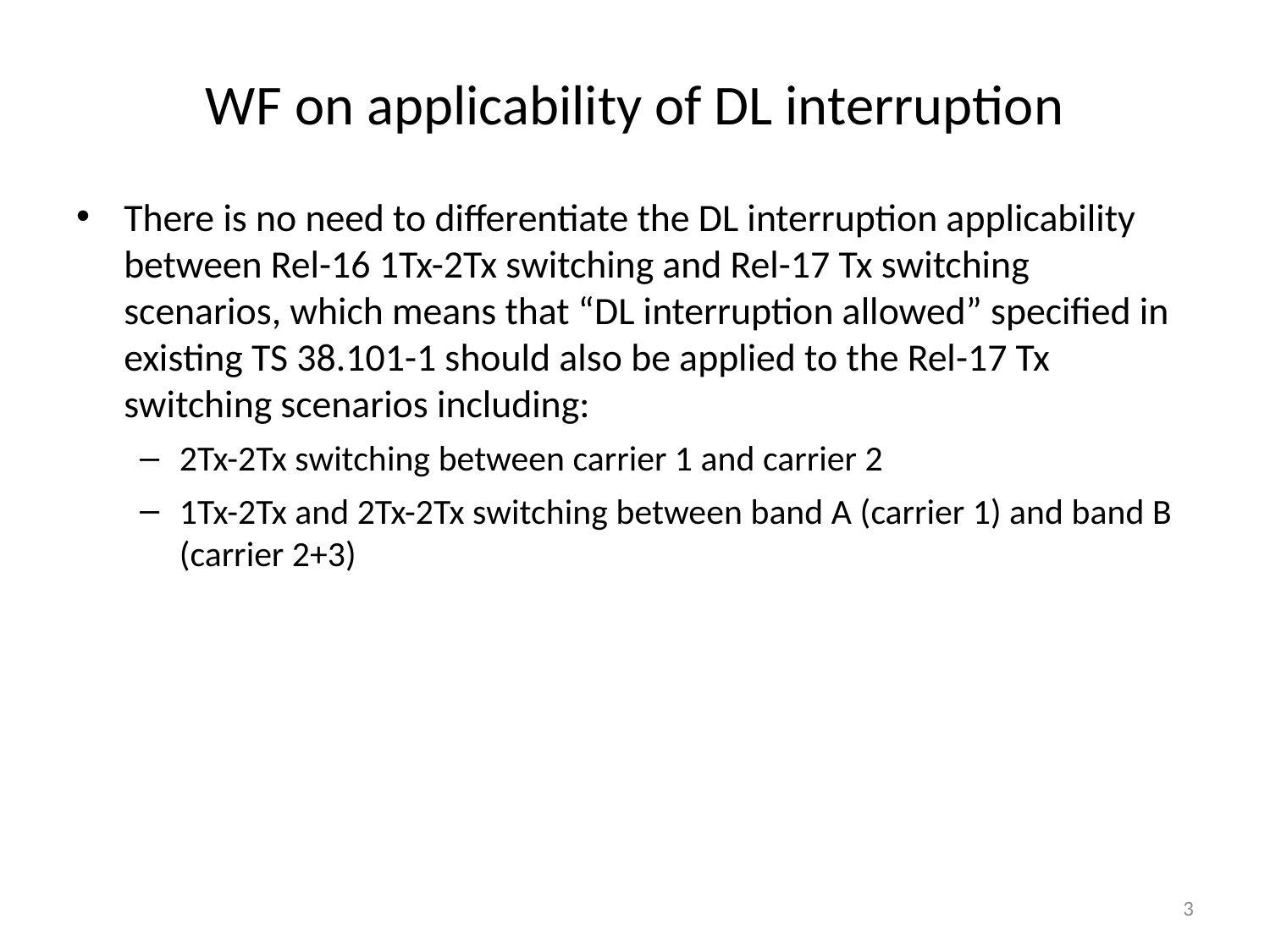

# WF on applicability of DL interruption
There is no need to differentiate the DL interruption applicability between Rel-16 1Tx-2Tx switching and Rel-17 Tx switching scenarios, which means that “DL interruption allowed” specified in existing TS 38.101-1 should also be applied to the Rel-17 Tx switching scenarios including:
2Tx-2Tx switching between carrier 1 and carrier 2
1Tx-2Tx and 2Tx-2Tx switching between band A (carrier 1) and band B (carrier 2+3)

3